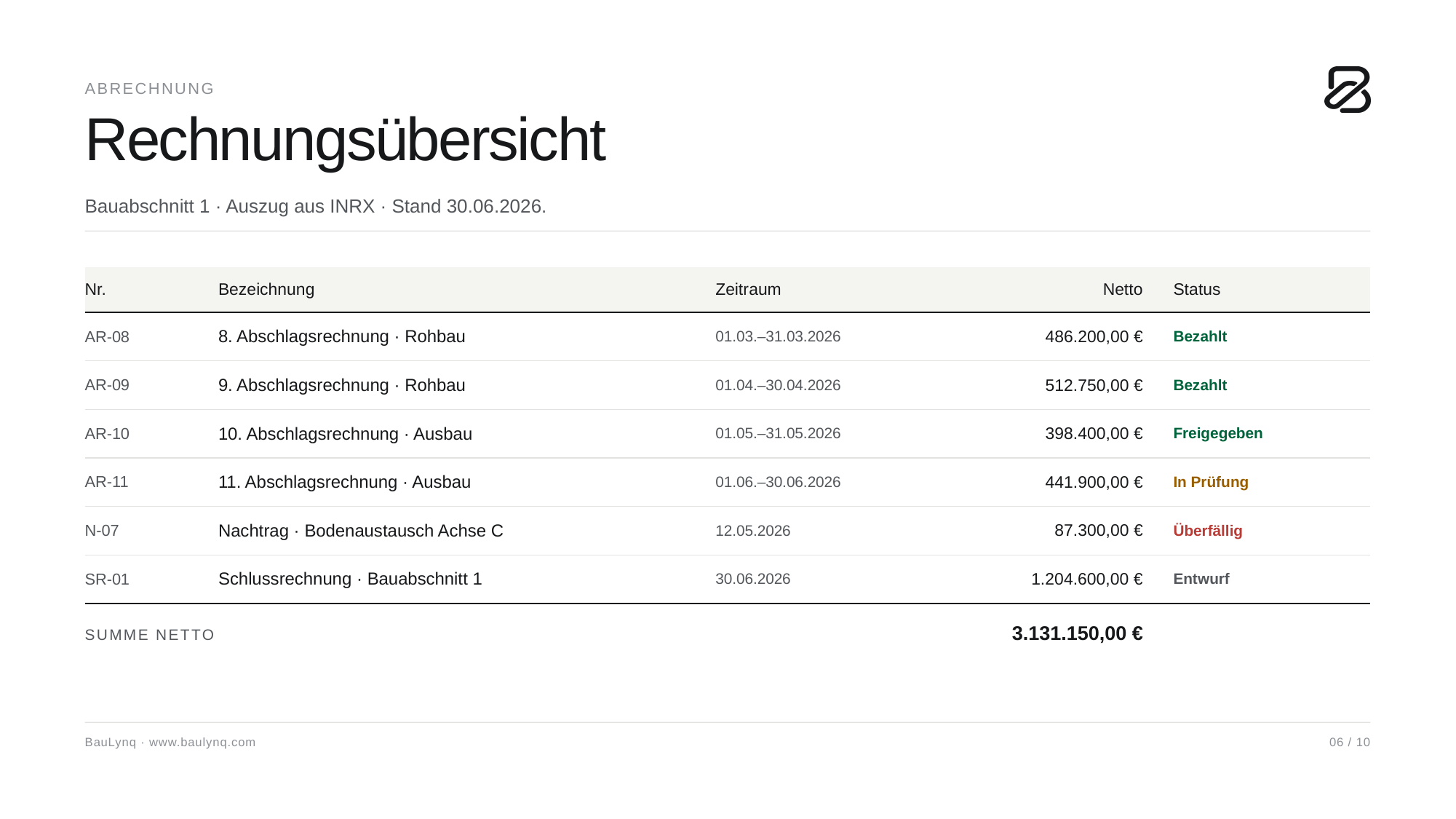

ABRECHNUNG
Rechnungsübersicht
Bauabschnitt 1 · Auszug aus INRX · Stand 30.06.2026.
| Nr. | Bezeichnung | Zeitraum | Netto | Status |
| --- | --- | --- | --- | --- |
| AR-08 | 8. Abschlagsrechnung · Rohbau | 01.03.–31.03.2026 | 486.200,00 € | Bezahlt |
| AR-09 | 9. Abschlagsrechnung · Rohbau | 01.04.–30.04.2026 | 512.750,00 € | Bezahlt |
| AR-10 | 10. Abschlagsrechnung · Ausbau | 01.05.–31.05.2026 | 398.400,00 € | Freigegeben |
| AR-11 | 11. Abschlagsrechnung · Ausbau | 01.06.–30.06.2026 | 441.900,00 € | In Prüfung |
| N-07 | Nachtrag · Bodenaustausch Achse C | 12.05.2026 | 87.300,00 € | Überfällig |
| SR-01 | Schlussrechnung · Bauabschnitt 1 | 30.06.2026 | 1.204.600,00 € | Entwurf |
3.131.150,00 €
SUMME NETTO
06 / 10